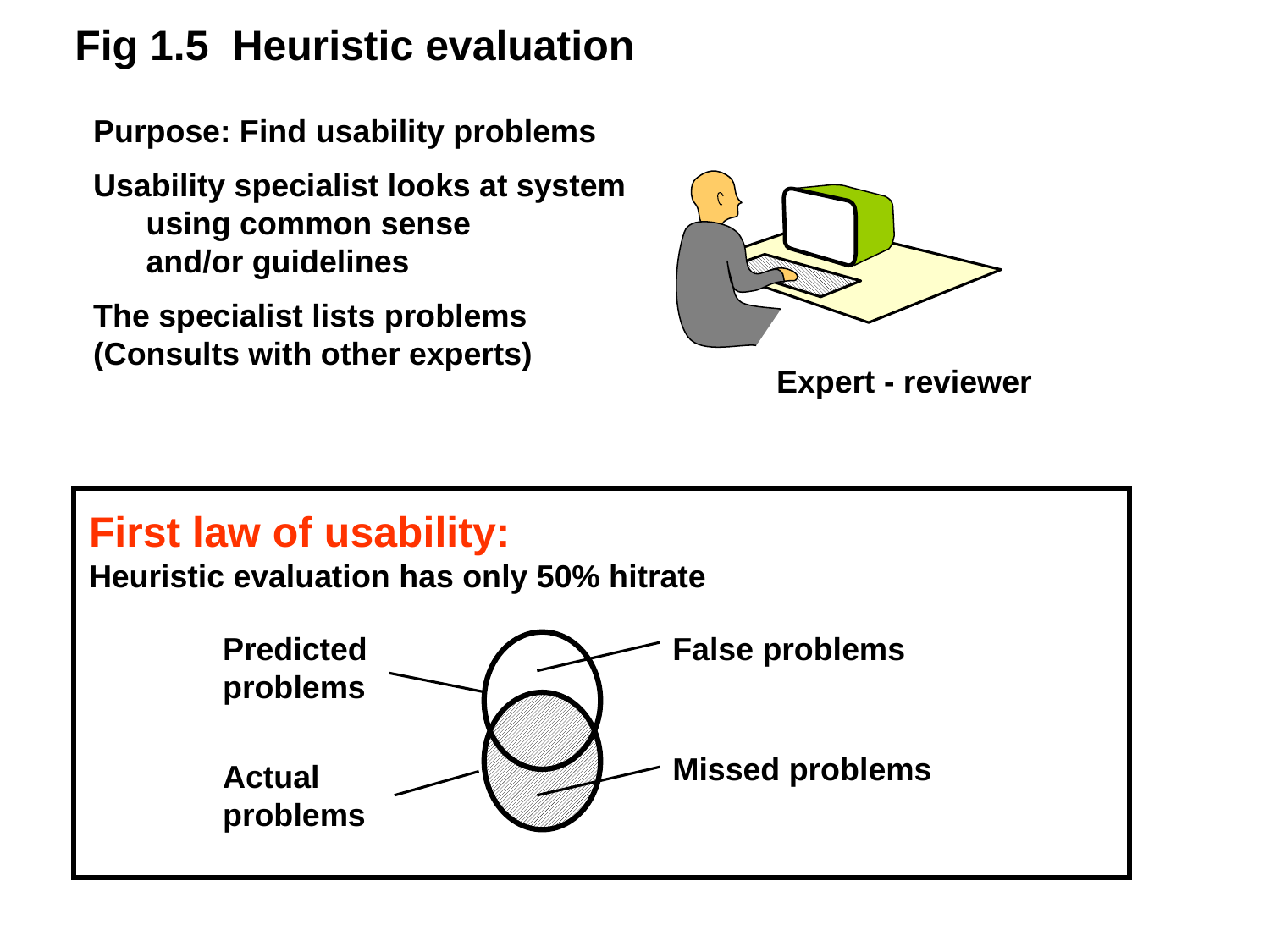

Fig 1.5  Heuristic evaluation
Purpose: Find usability problems
Usability specialist looks at system
	using common sense
	and/or guidelines
The specialist lists problems
(Consults with other experts)

Expert - reviewer

First law of usability:
Heuristic evaluation has only 50% hitrate
Predicted
problems
False problems

Missed problems
Actual
problems